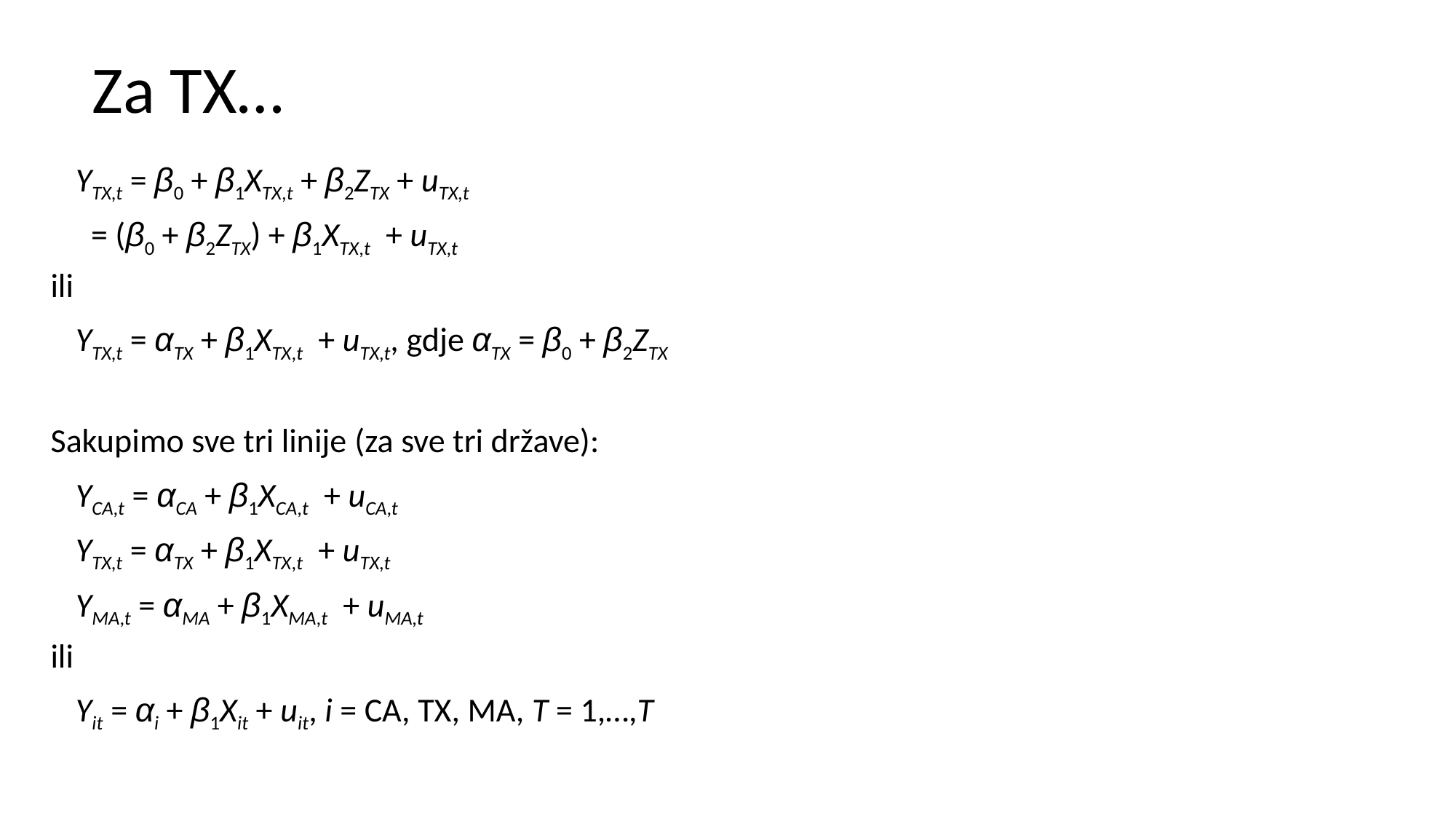

# Za TX…
		YTX,t = β0 + β1XTX,t + β2ZTX + uTX,t
			  = (β0 + β2ZTX) + β1XTX,t  + uTX,t
ili
		YTX,t = αTX + β1XTX,t  + uTX,t, gdje αTX = β0 + β2ZTX

Sakupimo sve tri linije (za sve tri države):
		YCA,t = αCA + β1XCA,t  + uCA,t
		YTX,t = αTX + β1XTX,t  + uTX,t
		YMA,t = αMA + β1XMA,t  + uMA,t
ili
		Yit = αi + β1Xit + uit, i = CA, TX, MA, T = 1,…,T